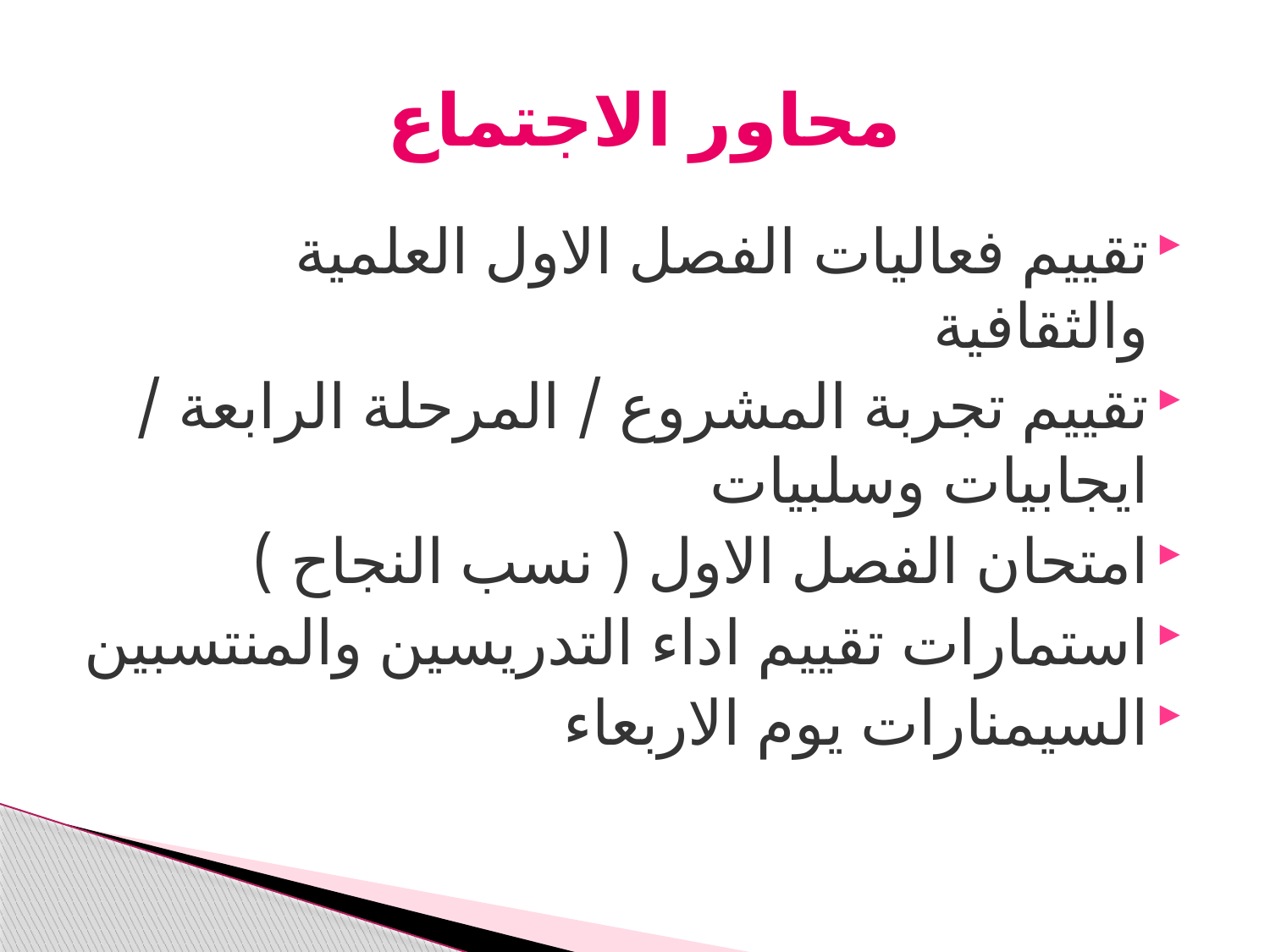

# محاور الاجتماع
تقييم فعاليات الفصل الاول العلمية والثقافية
تقييم تجربة المشروع / المرحلة الرابعة / ايجابيات وسلبيات
امتحان الفصل الاول ( نسب النجاح )
استمارات تقييم اداء التدريسين والمنتسبين
السيمنارات يوم الاربعاء